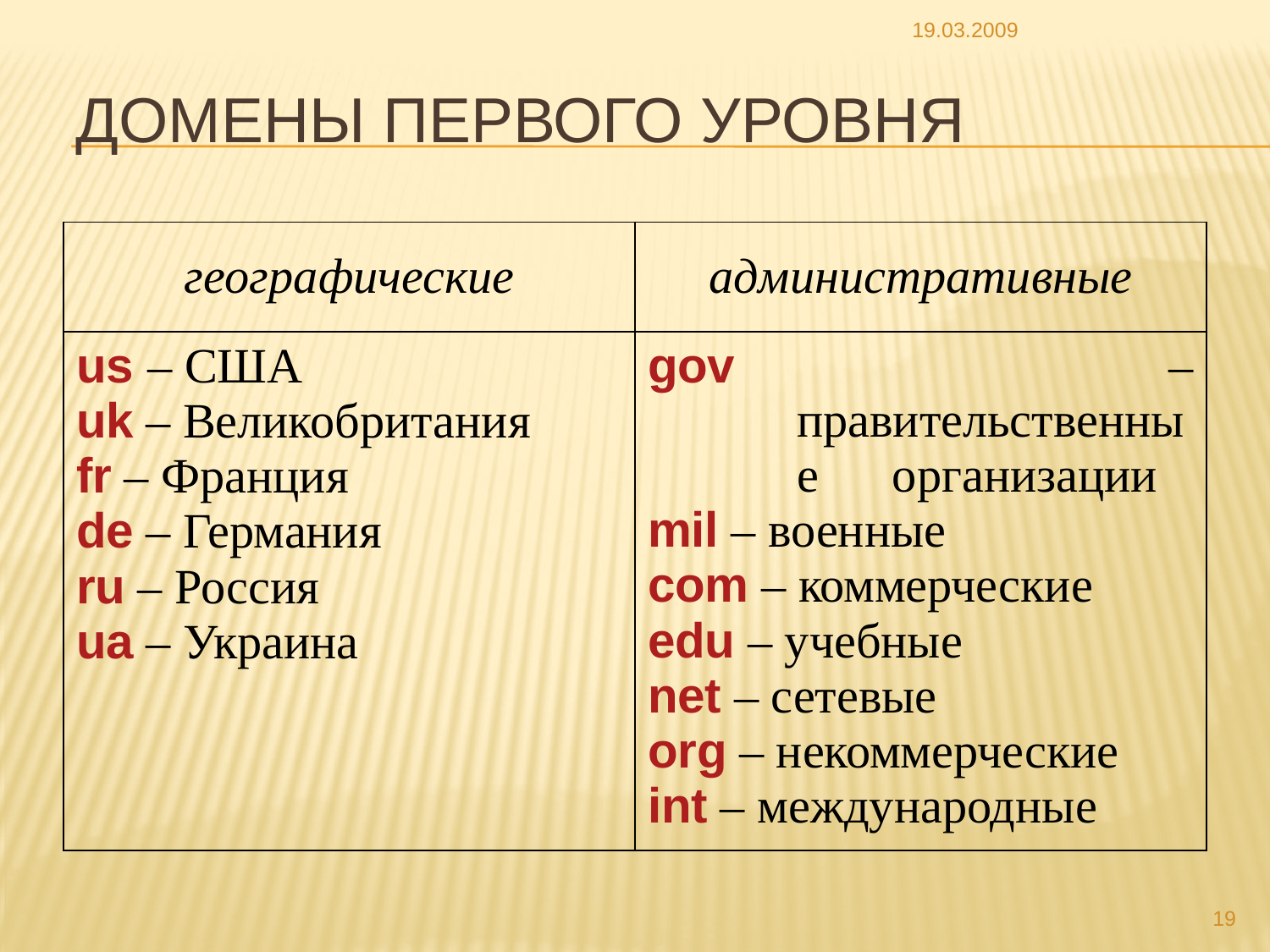

19.03.2009
# Домены первого уровня
| географические | административные |
| --- | --- |
| us – США uk – Великобритания fr – Франция de – Германия ru – Россия ua – Украина | gov – правительственные организации mil – военные com – коммерческие edu – учебные net – сетевые org – некоммерческие int – международные |
19